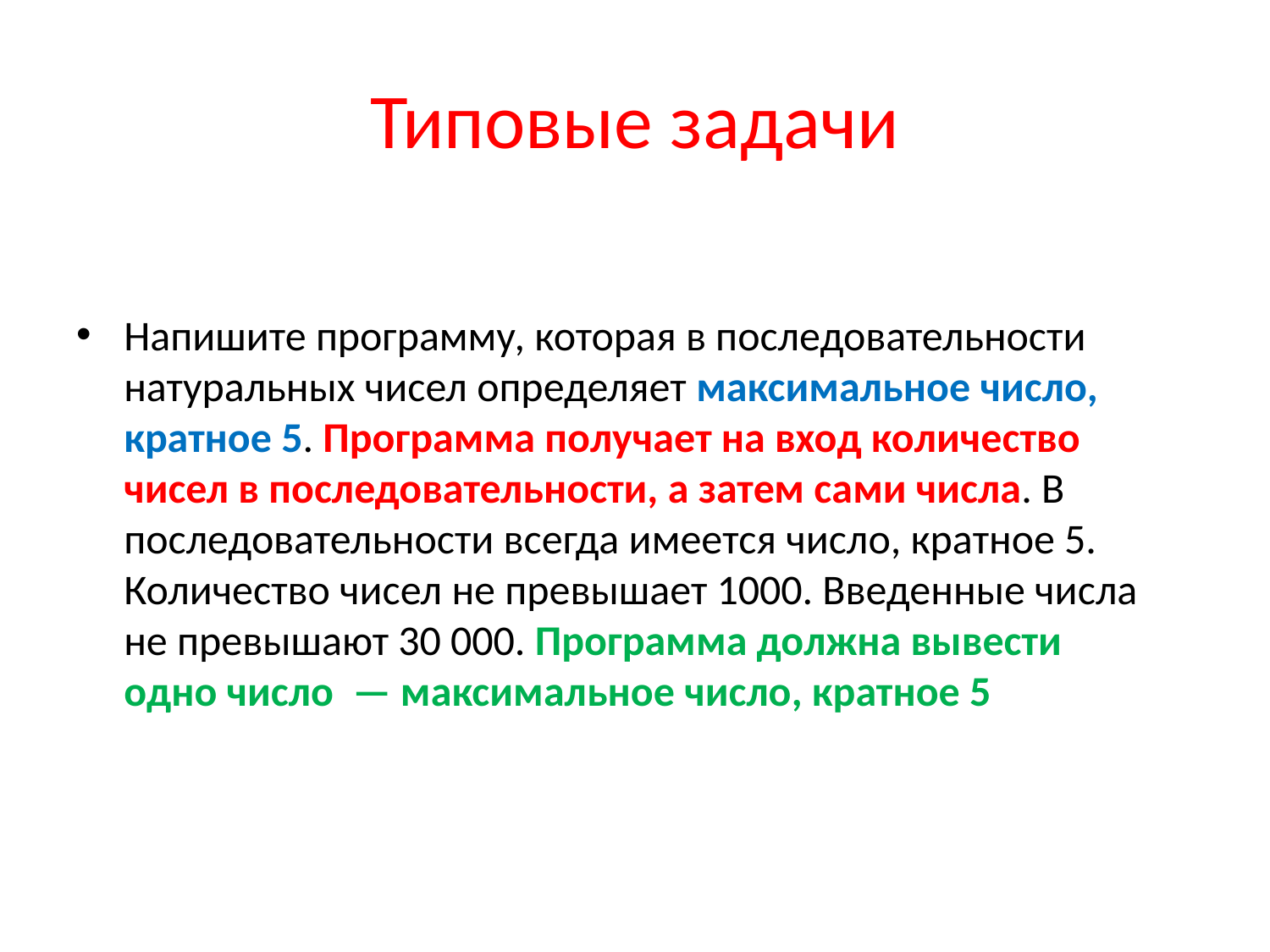

# Типовые задачи
Напишите программу, которая в последовательности натуральных чисел определяет максимальное число, кратное 5. Программа получает на вход количество чисел в последовательности, а затем сами числа. В последовательности всегда имеется число, кратное 5. Количество чисел не превышает 1000. Введенные числа не превышают 30 000. Программа должна вывести одно число  — максимальное число, кратное 5